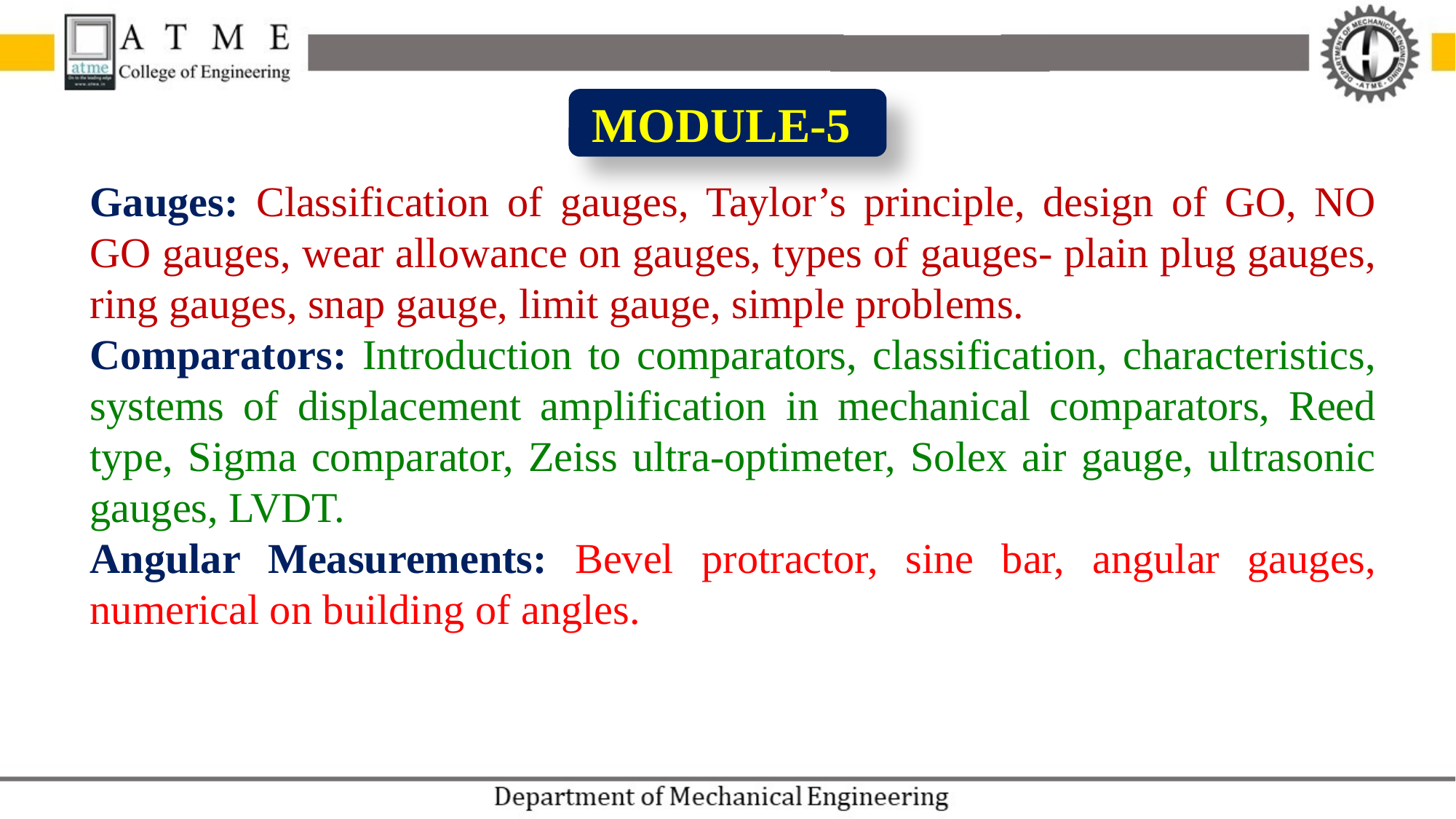

MODULE-5
Gauges: Classification of gauges, Taylor’s principle, design of GO, NO GO gauges, wear allowance on gauges, types of gauges- plain plug gauges, ring gauges, snap gauge, limit gauge, simple problems.
Comparators: Introduction to comparators, classification, characteristics, systems of displacement amplification in mechanical comparators, Reed type, Sigma comparator, Zeiss ultra-optimeter, Solex air gauge, ultrasonic gauges, LVDT.
Angular Measurements: Bevel protractor, sine bar, angular gauges, numerical on building of angles.